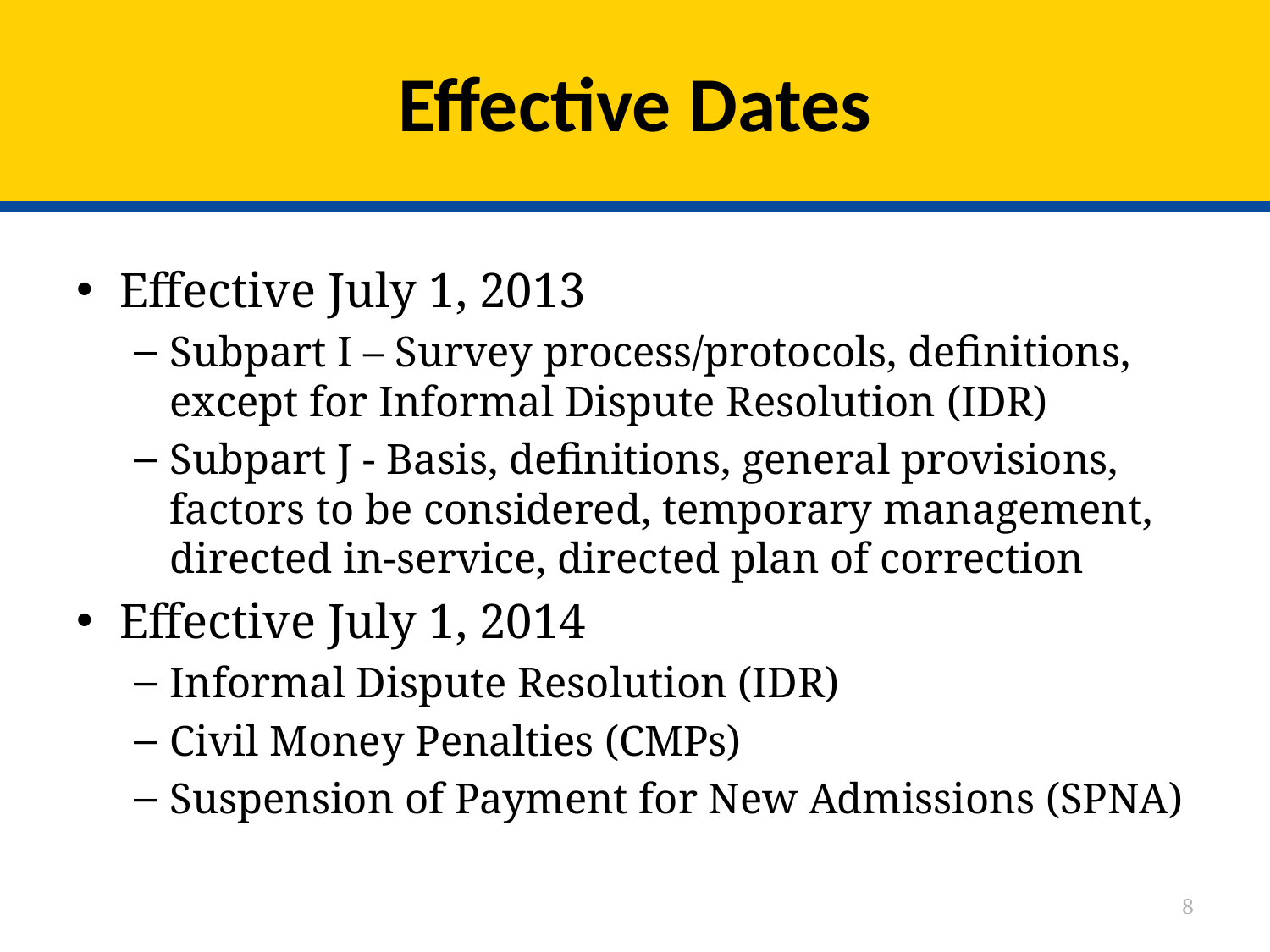

# Effective Dates
Effective July 1, 2013
Subpart I – Survey process/protocols, definitions, except for Informal Dispute Resolution (IDR)
Subpart J - Basis, definitions, general provisions, factors to be considered, temporary management, directed in-service, directed plan of correction
Effective July 1, 2014
Informal Dispute Resolution (IDR)
Civil Money Penalties (CMPs)
Suspension of Payment for New Admissions (SPNA)

8